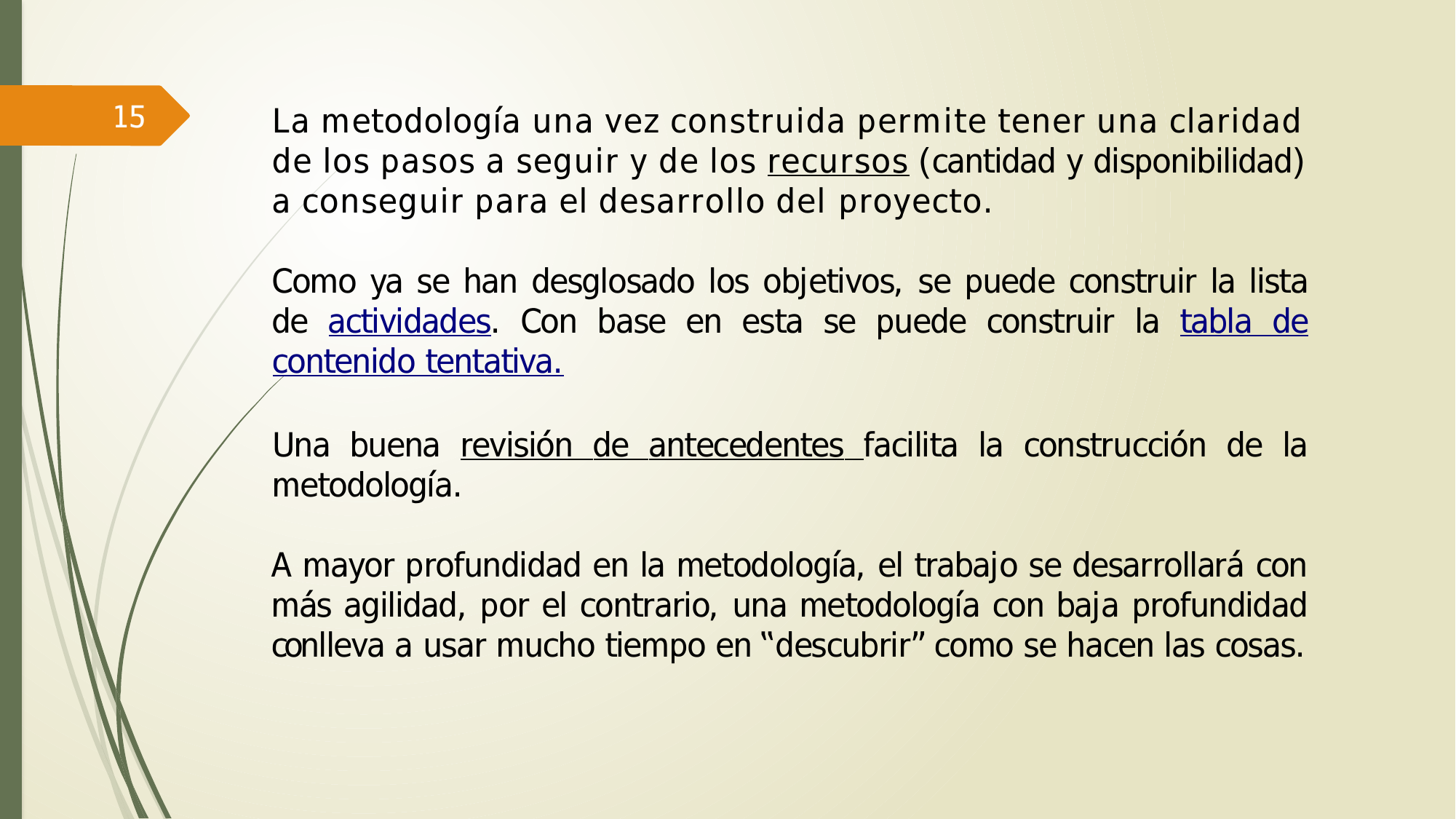

15
La metodología una vez construida permite tener una claridad de los pasos a seguir y de los recursos (cantidad y disponibilidad) a conseguir para el desarrollo del proyecto.

Como ya se han desglosado los objetivos, se puede construir la lista de actividades. Con base en esta se puede construir la tabla de contenido tentativa.

Una buena revisión de antecedentes facilita la construcción de la metodología.

A mayor profundidad en la metodología, el trabajo se desarrollará con más agilidad, por el contrario, una metodología con baja profundidad conlleva a usar mucho tiempo en “descubrir” como se hacen las cosas.